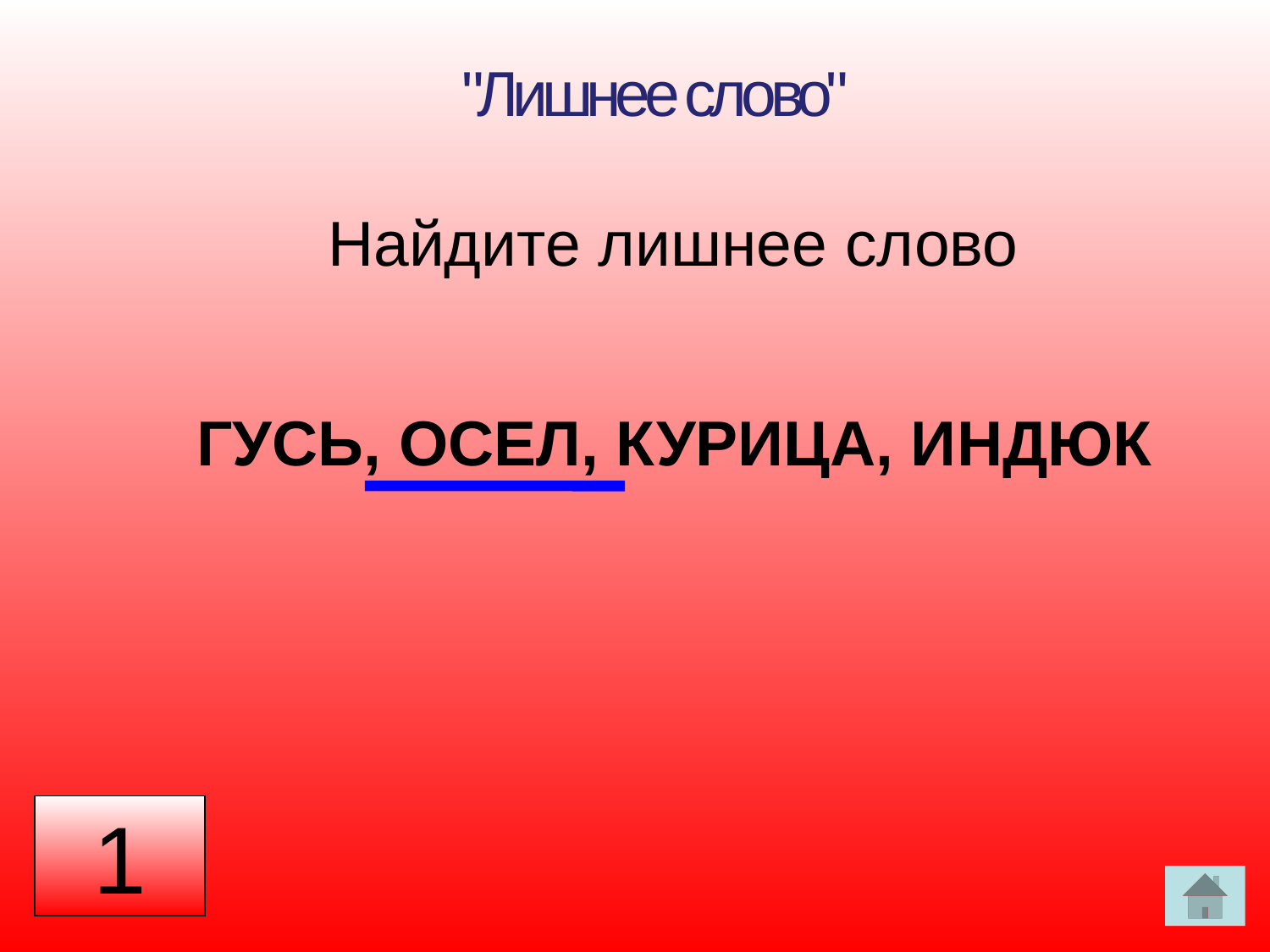

"Лишнее слово"
Найдите лишнее слово
ГУСЬ, ОСЕЛ, КУРИЦА, ИНДЮК

1